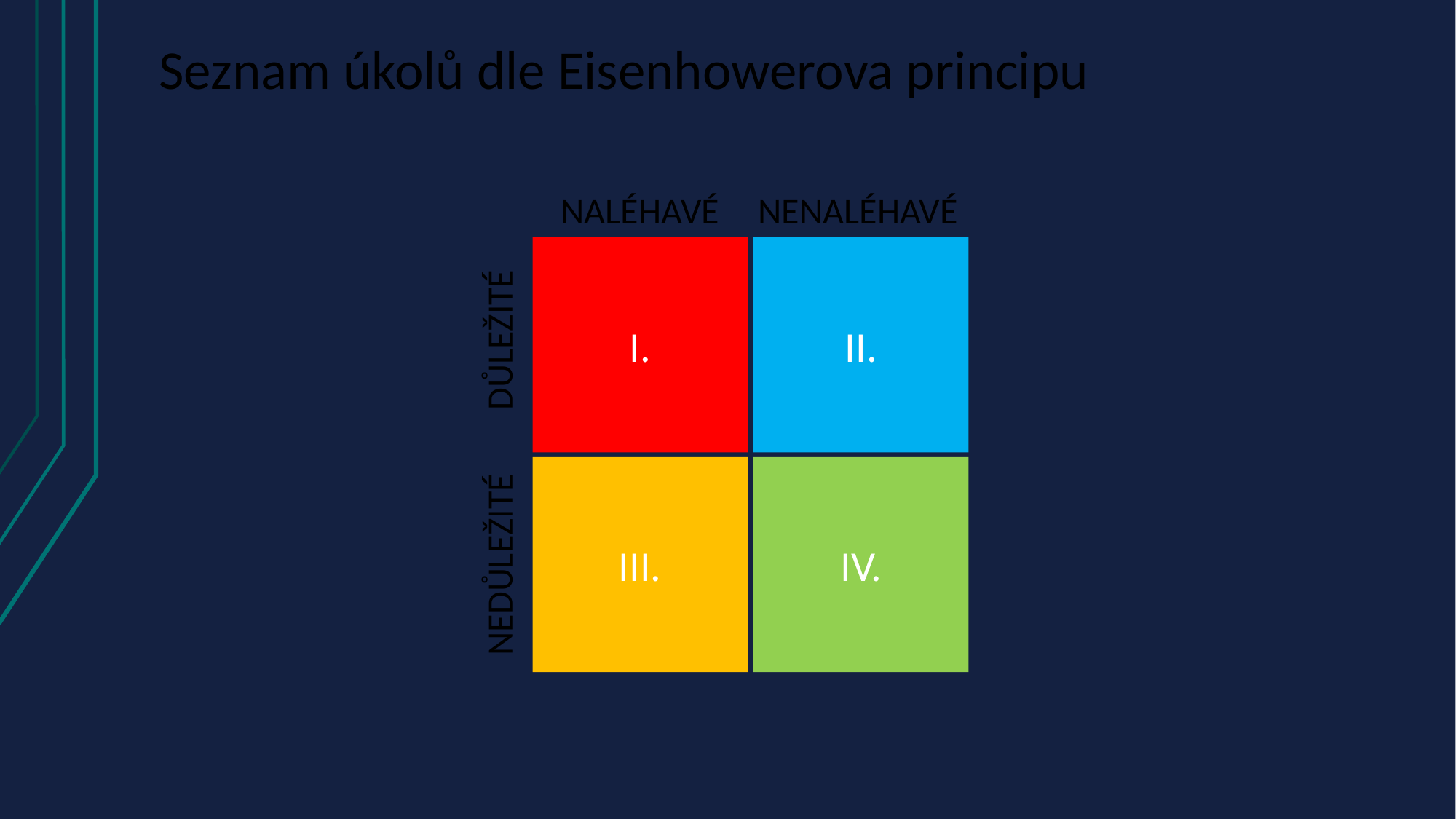

# Seznam úkolů dle Eisenhowerova principu
NENALÉHAVÉ
NALÉHAVÉ
I.
II.
DŮLEŽITÉ
III.
IV.
NEDŮLEŽITÉ